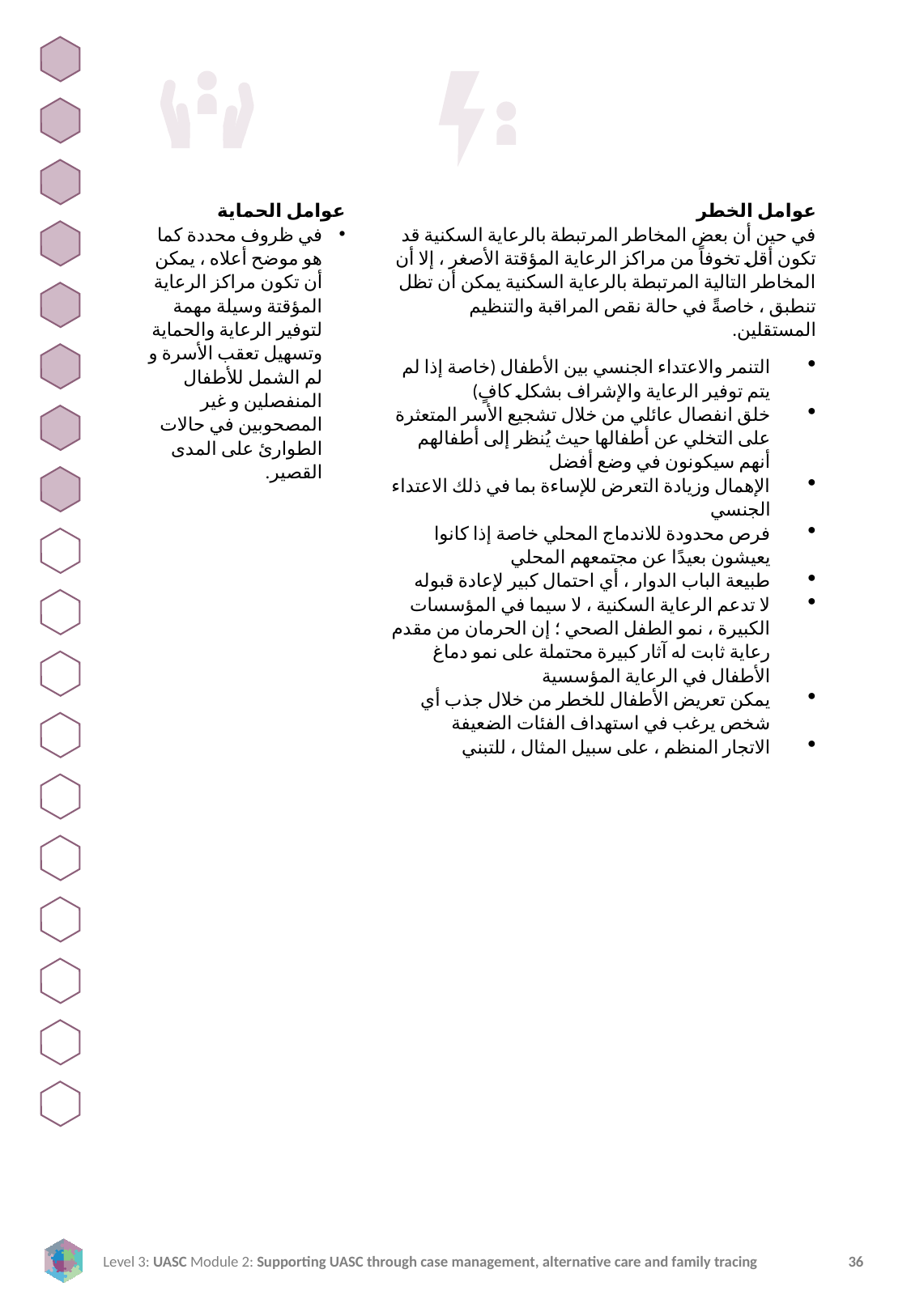

عوامل الحماية
في ظروف محددة كما هو موضح أعلاه ، يمكن أن تكون مراكز الرعاية المؤقتة وسيلة مهمة لتوفير الرعاية والحماية وتسهيل تعقب الأسرة و لم الشمل للأطفال المنفصلين و غير المصحوبين في حالات الطوارئ على المدى القصير.
عوامل الخطر
في حين أن بعض المخاطر المرتبطة بالرعاية السكنية قد تكون أقل تخوفاً من مراكز الرعاية المؤقتة الأصغر ، إلا أن المخاطر التالية المرتبطة بالرعاية السكنية يمكن أن تظل تنطبق ، خاصةً في حالة نقص المراقبة والتنظيم المستقلين.
التنمر والاعتداء الجنسي بين الأطفال (خاصة إذا لم يتم توفير الرعاية والإشراف بشكل كافٍ)
خلق انفصال عائلي من خلال تشجيع الأسر المتعثرة على التخلي عن أطفالها حيث يُنظر إلى أطفالهم  أنهم سيكونون في وضع أفضل
الإهمال وزيادة التعرض للإساءة بما في ذلك الاعتداء الجنسي
فرص محدودة للاندماج المحلي خاصة إذا كانوا يعيشون بعيدًا عن مجتمعهم المحلي
طبيعة الباب الدوار ، أي احتمال كبير لإعادة قبوله
لا تدعم الرعاية السكنية ، لا سيما في المؤسسات الكبيرة ، نمو الطفل الصحي ؛ إن الحرمان من مقدم رعاية ثابت له آثار كبيرة محتملة على نمو دماغ الأطفال في الرعاية المؤسسية
يمكن تعريض الأطفال للخطر من خلال جذب أي شخص يرغب في استهداف الفئات الضعيفة
الاتجار المنظم ، على سبيل المثال ، للتبني